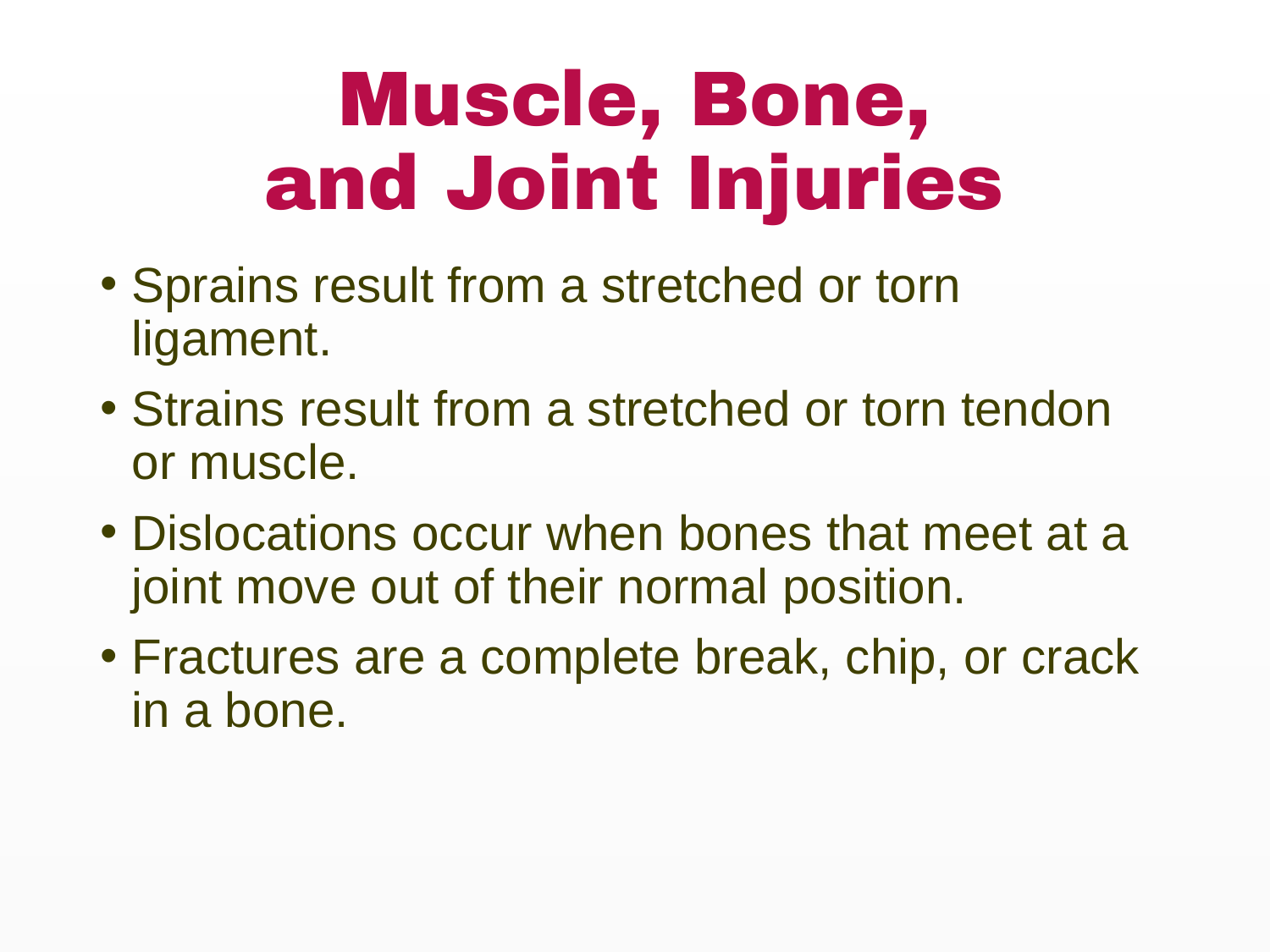

# Muscle, Bone, and Joint Injuries
Sprains result from a stretched or torn ligament.
Strains result from a stretched or torn tendon or muscle.
Dislocations occur when bones that meet at a joint move out of their normal position.
Fractures are a complete break, chip, or crack in a bone.